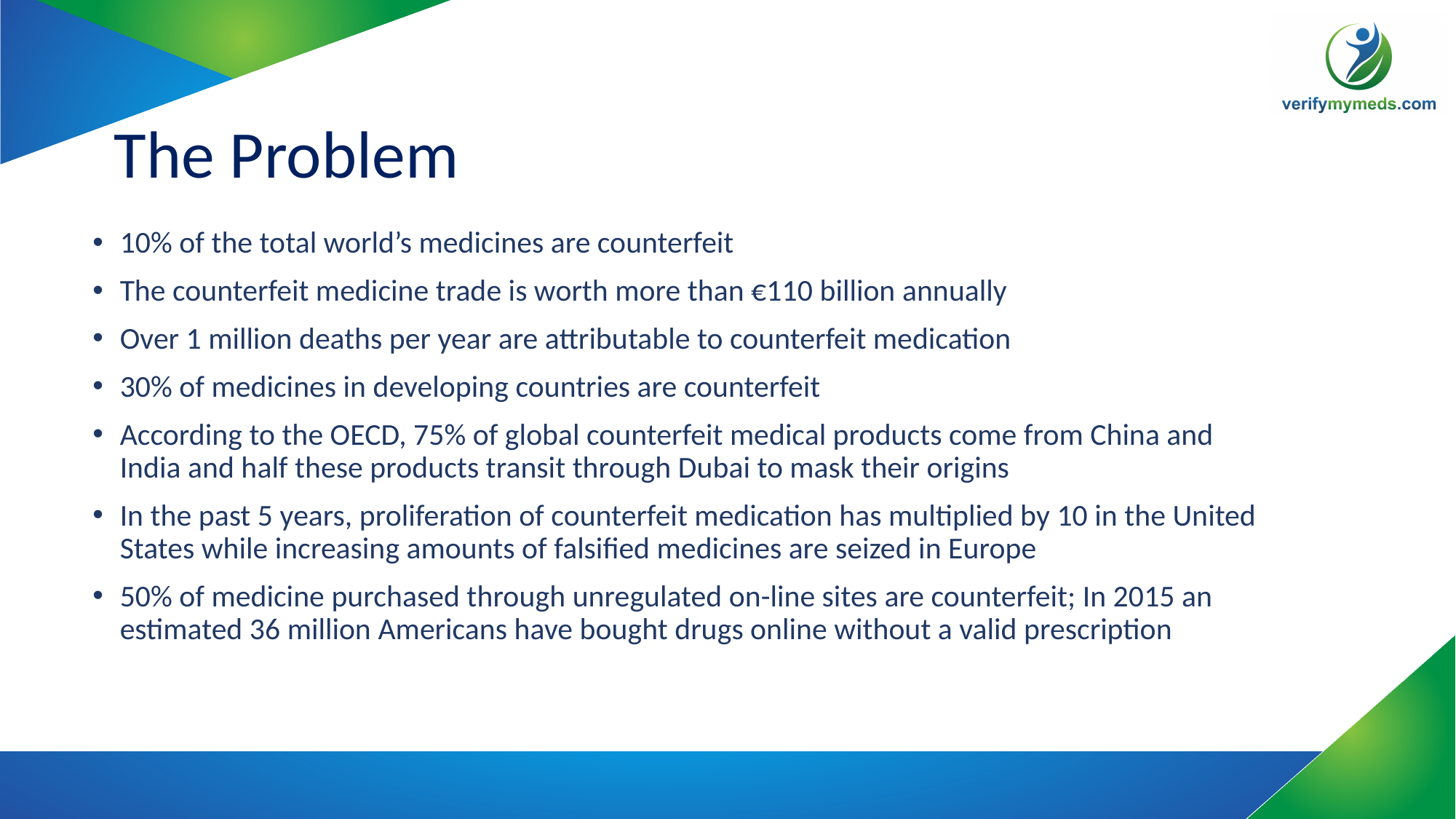

# The Problem
10% of the total world’s medicines are counterfeit
The counterfeit medicine trade is worth more than €110 billion annually
Over 1 million deaths per year are attributable to counterfeit medication
30% of medicines in developing countries are counterfeit
According to the OECD, 75% of global counterfeit medical products come from China and India and half these products transit through Dubai to mask their origins
In the past 5 years, proliferation of counterfeit medication has multiplied by 10 in the United States while increasing amounts of falsified medicines are seized in Europe
50% of medicine purchased through unregulated on-line sites are counterfeit; In 2015 an estimated 36 million Americans have bought drugs online without a valid prescription